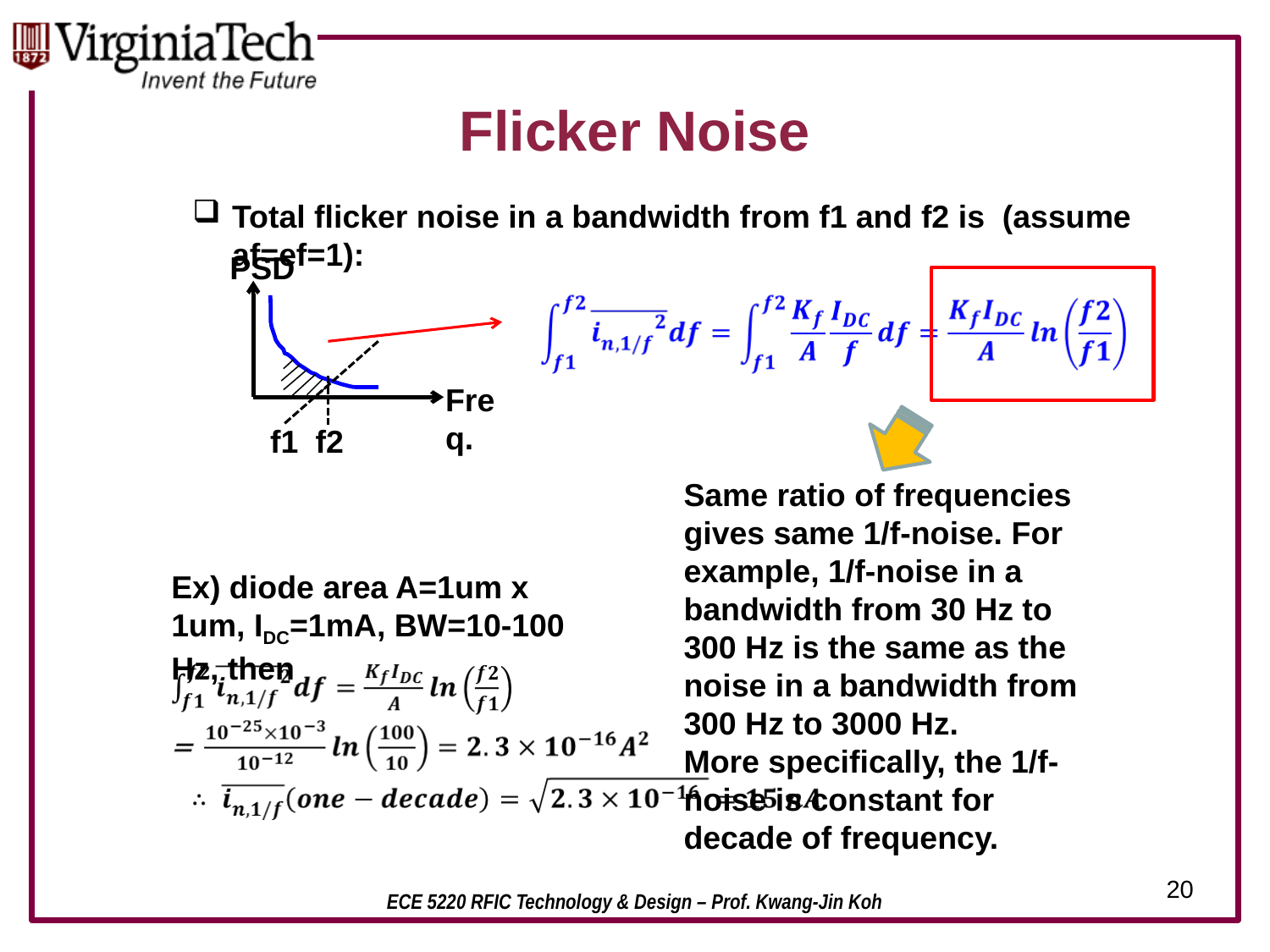

# Flicker Noise
Total flicker noise in a bandwidth from f1 and f2 is  (assume af=ef=1):
PSD

Freq.

f1
f2
Same ratio of frequencies gives same 1/f-noise. For example, 1/f-noise in a bandwidth from 30 Hz to 300 Hz is the same as the noise in a bandwidth from 300 Hz to 3000 Hz.
More specifically, the 1/f-noise is constant for decade of frequency.
Ex) diode area A=1um x 1um, IDC=1mA, BW=10-100 Hz, then

20